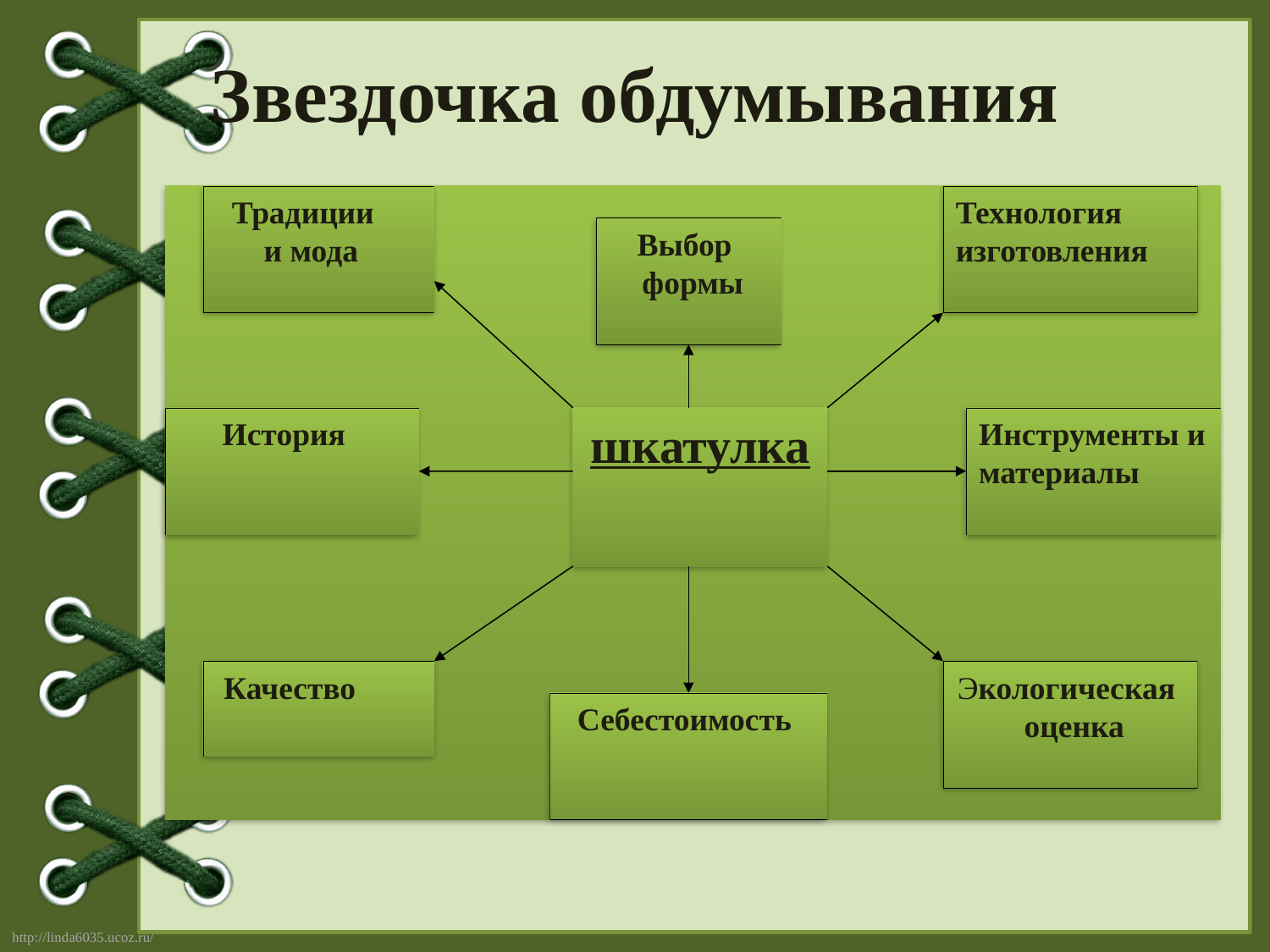

# Звездочка обдумывания

  Традиции
      и мода
Технология изготовления
Выбор
 формы
История
шкатулка
Инструменты и материалы
 Качество
Экологическая   оценка

Себестоимость